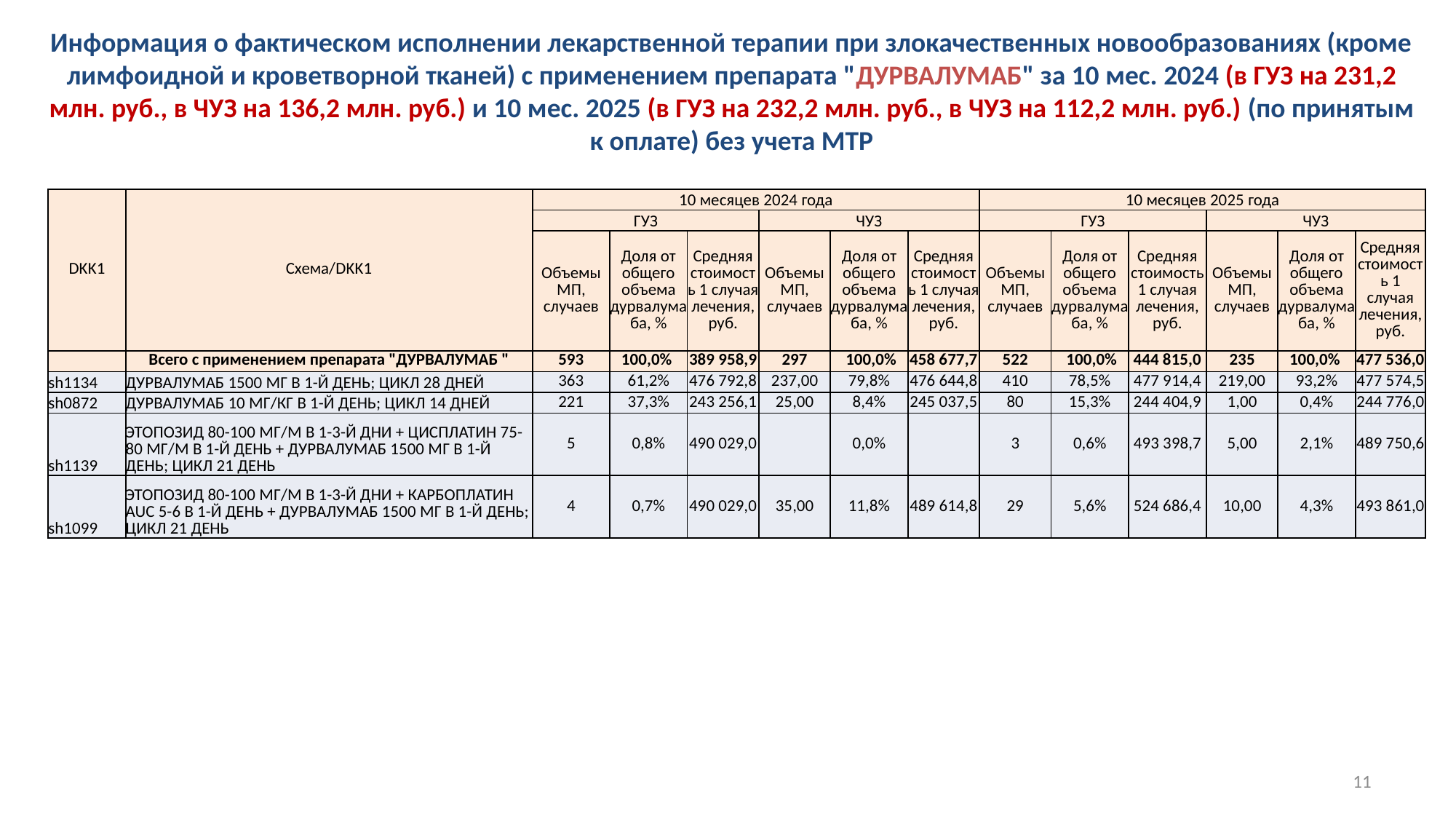

Информация о фактическом исполнении лекарственной терапии при злокачественных новообразованиях (кроме лимфоидной и кроветворной тканей) с применением препарата "ДУРВАЛУМАБ" за 10 мес. 2024 (в ГУЗ на 231,2 млн. руб., в ЧУЗ на 136,2 млн. руб.) и 10 мес. 2025 (в ГУЗ на 232,2 млн. руб., в ЧУЗ на 112,2 млн. руб.) (по принятым к оплате) без учета МТР
| DKK1 | Схема/DKK1 | 10 месяцев 2024 года |  |  |  |  |  | 10 месяцев 2025 года |  |  |  |  |  |
| --- | --- | --- | --- | --- | --- | --- | --- | --- | --- | --- | --- | --- | --- |
|  |  | ГУЗ |  |  | ЧУЗ |  |  | ГУЗ |  |  | ЧУЗ |  |  |
|  |  | Объемы МП, случаев | Доля от общего объема дурвалумаба, % | Средняя стоимость 1 случая лечения, руб. | Объемы МП, случаев | Доля от общего объема дурвалумаба, % | Средняя стоимость 1 случая лечения, руб. | Объемы МП, случаев | Доля от общего объема дурвалумаба, % | Средняя стоимость 1 случая лечения, руб. | Объемы МП, случаев | Доля от общего объема дурвалумаба, % | Средняя стоимость 1 случая лечения, руб. |
|  | Всего с применением препарата "ДУРВАЛУМАБ " | 593 | 100,0% | 389 958,9 | 297 | 100,0% | 458 677,7 | 522 | 100,0% | 444 815,0 | 235 | 100,0% | 477 536,0 |
| sh1134 | ДУРВАЛУМАБ 1500 МГ В 1-Й ДЕНЬ; ЦИКЛ 28 ДНЕЙ | 363 | 61,2% | 476 792,8 | 237,00 | 79,8% | 476 644,8 | 410 | 78,5% | 477 914,4 | 219,00 | 93,2% | 477 574,5 |
| sh0872 | ДУРВАЛУМАБ 10 МГ/КГ В 1-Й ДЕНЬ; ЦИКЛ 14 ДНЕЙ | 221 | 37,3% | 243 256,1 | 25,00 | 8,4% | 245 037,5 | 80 | 15,3% | 244 404,9 | 1,00 | 0,4% | 244 776,0 |
| sh1139 | ЭТОПОЗИД 80-100 МГ/М В 1-3-Й ДНИ + ЦИСПЛАТИН 75-80 МГ/М В 1-Й ДЕНЬ + ДУРВАЛУМАБ 1500 МГ В 1-Й ДЕНЬ; ЦИКЛ 21 ДЕНЬ | 5 | 0,8% | 490 029,0 |  | 0,0% |  | 3 | 0,6% | 493 398,7 | 5,00 | 2,1% | 489 750,6 |
| sh1099 | ЭТОПОЗИД 80-100 МГ/М В 1-3-Й ДНИ + КАРБОПЛАТИН AUC 5-6 В 1-Й ДЕНЬ + ДУРВАЛУМАБ 1500 МГ В 1-Й ДЕНЬ; ЦИКЛ 21 ДЕНЬ | 4 | 0,7% | 490 029,0 | 35,00 | 11,8% | 489 614,8 | 29 | 5,6% | 524 686,4 | 10,00 | 4,3% | 493 861,0 |
11